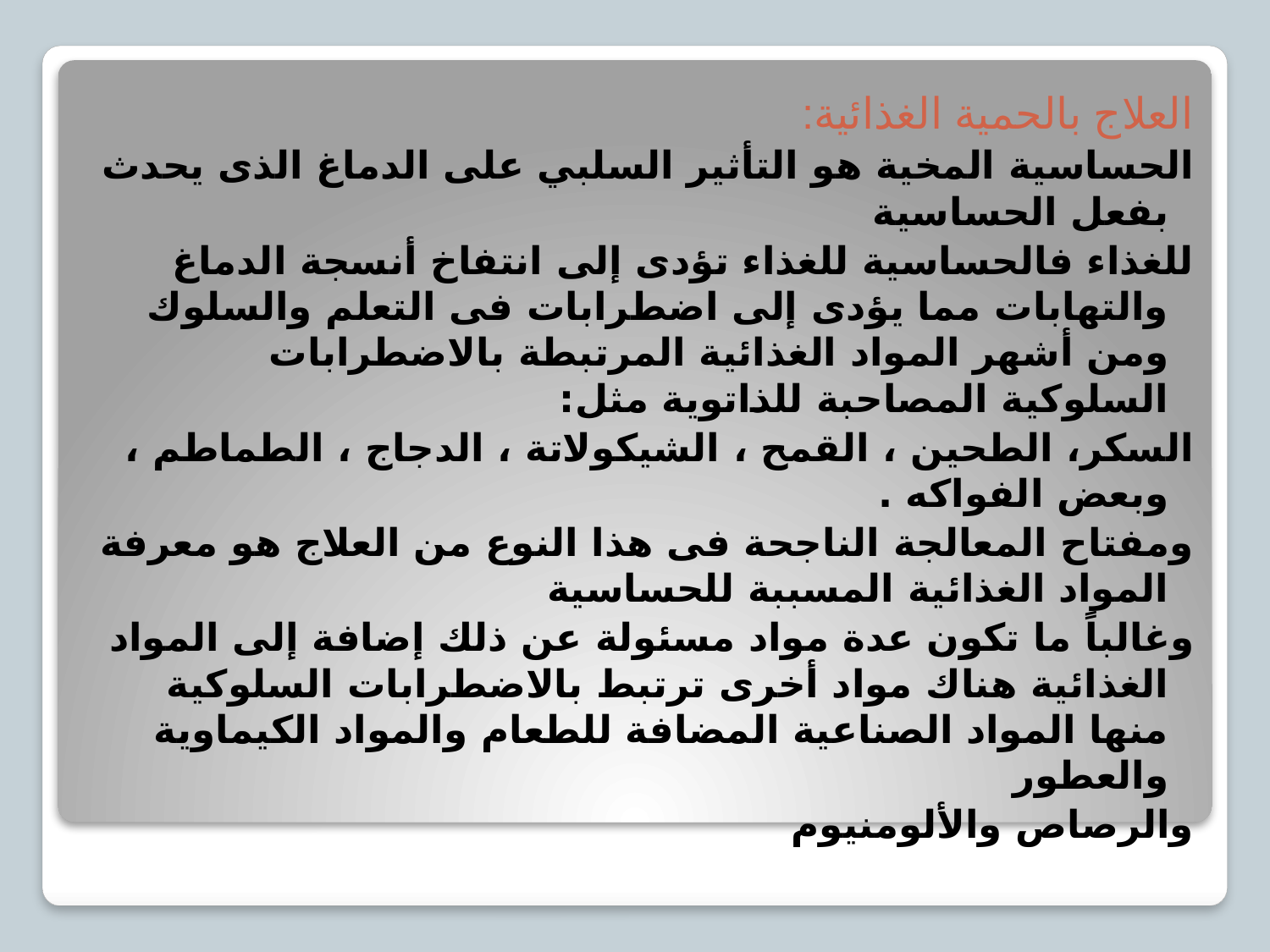

العلاج بالحمية الغذائية:
الحساسية المخية هو التأثير السلبي على الدماغ الذى يحدث بفعل الحساسية
للغذاء فالحساسية للغذاء تؤدى إلى انتفاخ أنسجة الدماغ والتهابات مما يؤدى إلى اضطرابات فى التعلم والسلوك ومن أشهر المواد الغذائية المرتبطة بالاضطرابات السلوكية المصاحبة للذاتوية مثل:
السكر، الطحين ، القمح ، الشيكولاتة ، الدجاج ، الطماطم ، وبعض الفواكه .
ومفتاح المعالجة الناجحة فى هذا النوع من العلاج هو معرفة المواد الغذائية المسببة للحساسية
وغالباً ما تكون عدة مواد مسئولة عن ذلك إضافة إلى المواد الغذائية هناك مواد أخرى ترتبط بالاضطرابات السلوكية منها المواد الصناعية المضافة للطعام والمواد الكيماوية والعطور
والرصاص والألومنيوم
#